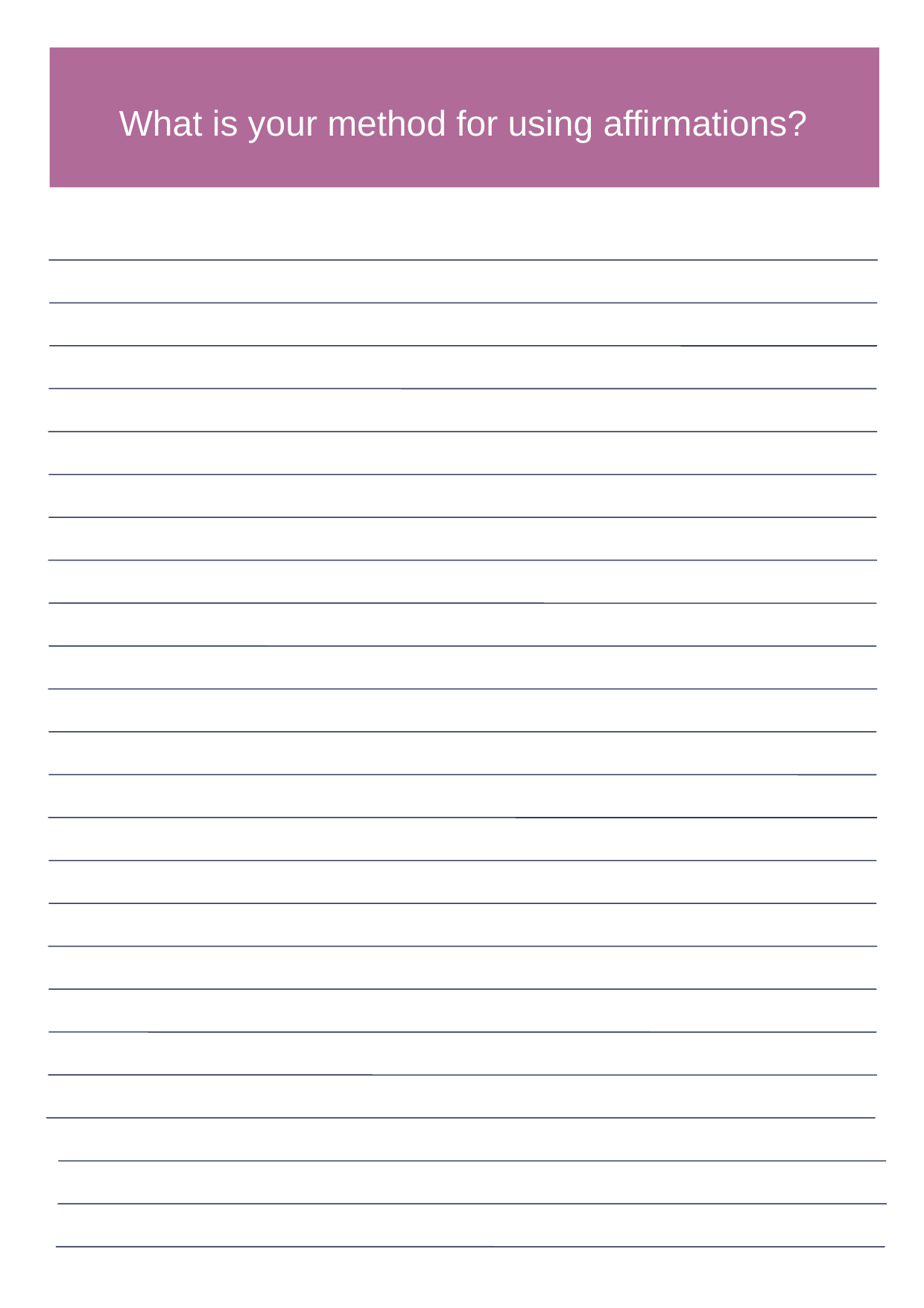

What is your method for using affirmations?